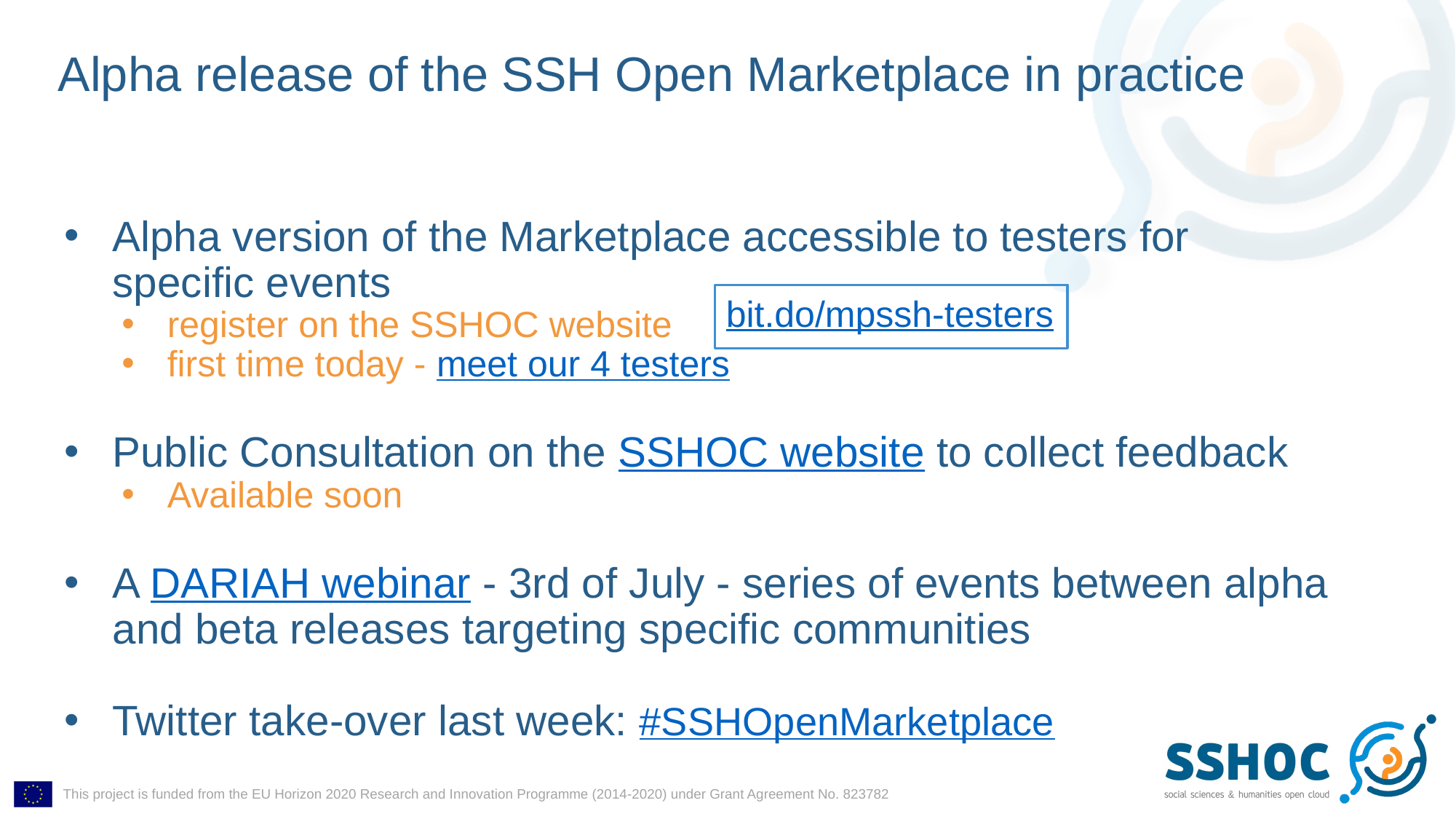

# Alpha release of the SSH Open Marketplace in practice
Alpha version of the Marketplace accessible to testers for specific events
register on the SSHOC website
first time today - meet our 4 testers

Public Consultation on the SSHOC website to collect feedback
Available soon

A DARIAH webinar - 3rd of July - series of events between alpha and beta releases targeting specific communities

Twitter take-over last week: #SSHOpenMarketplace
bit.do/mpssh-testers